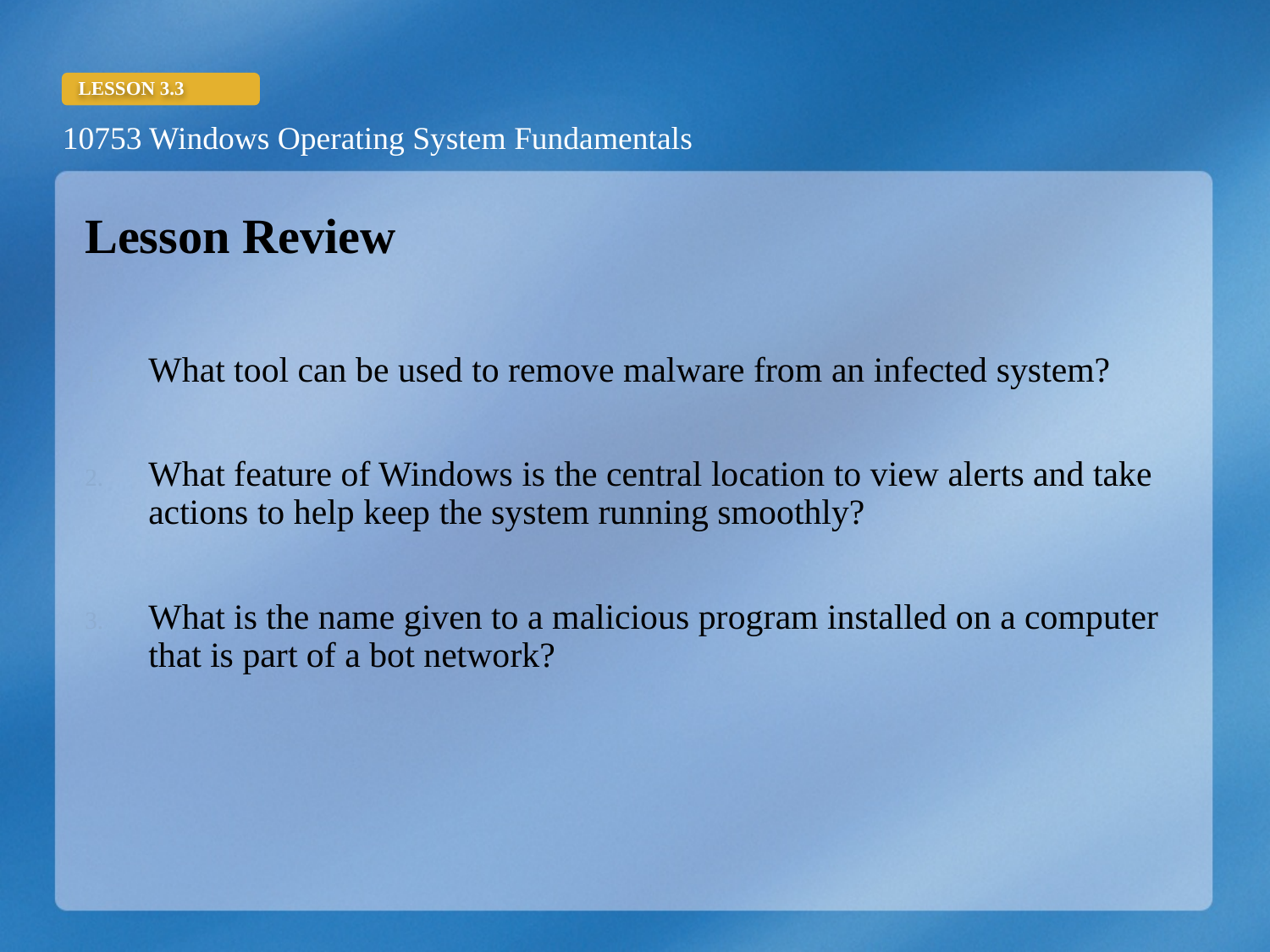

Lesson Review

What tool can be used to remove malware from an infected system?

What feature of Windows is the central location to view alerts and take actions to help keep the system running smoothly?

What is the name given to a malicious program installed on a computer that is part of a bot network?